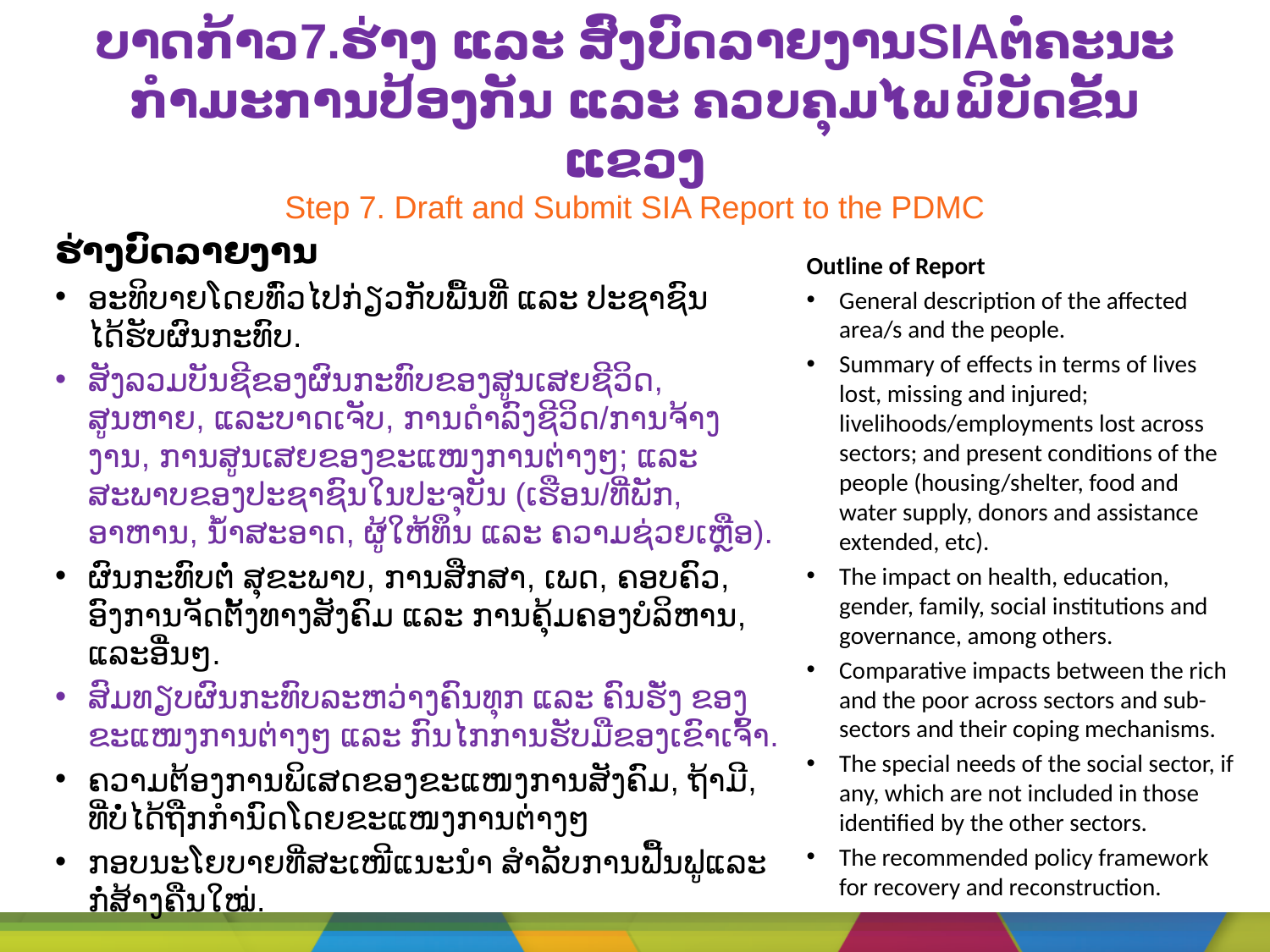

# ບາດກ້າວ7.ຮ່າງ ແລະ ສົ່ງບົດລາຍງານSIAຕໍ່ຄະນະກຳມະການປ້ອງກັນ ແລະ ຄວບຄຸມໄພພິບັດຂັ້ນແຂວງ Step 7. Draft and Submit SIA Report to the PDMC
ຮ່າງບົດລາຍງານ
ອະທິບາຍໂດຍທົ່ວໄປກ່ຽວກັບພື້ນທີ່ ແລະ ປະຊາຊົນໄດ້ຮັບຜົນກະທົບ.
ສັງລວມບັນຊີຂອງຜົນກະທົບຂອງສູນເສຍຊີວິດ, ສູນຫາຍ, ແລະບາດເຈັບ, ການດຳລົງຊີວິດ/ການຈ້າງງານ, ການສູນເສຍຂອງຂະແໜງການຕ່າງໆ; ແລະ ສະພາບຂອງປະຊາຊົນໃນປະຈຸບັນ (ເຮືອນ/ທີ່ພັກ, ອາຫານ, ນ້ຳສະອາດ, ຜູ້ໃຫ້ທຶນ ແລະ ຄວາມຊ່ວຍເຫຼືອ).
ຜົນກະທົບຕໍ່ ສຸຂະພາບ, ການສືກສາ, ເພດ, ຄອບຄົວ, ອົງການຈັດຕັ້ງທາງສັງຄົມ ແລະ ການຄຸ້ມຄອງບໍລິຫານ, ແລະອື່ນໆ.
ສົມທຽບຜົນກະທົບລະຫວ່າງຄົນທຸກ ແລະ ຄົນຮັ່ງ ຂອງຂະແໜງການຕ່າງໆ ແລະ ກົນໄກການຮັບມືຂອງເຂົາເຈົ້າ.
ຄວາມຕ້ອງການພິເສດຂອງຂະແໜງການສັງຄົມ, ຖ້າມີ, ທີ່ບໍ່ໄດ້ຖືກກໍານົດໂດຍຂະແໜງການຕ່າງໆ
ກອບນະໂຍບາຍທີ່ສະເໜີແນະນຳ ສຳລັບການຟື້ນຟູແລະກໍ່ສ້າງຄືນໃໝ່.

Outline of Report
General description of the affected area/s and the people.
Summary of effects in terms of lives lost, missing and injured; livelihoods/employments lost across sectors; and present conditions of the people (housing/shelter, food and water supply, donors and assistance extended, etc).
The impact on health, education, gender, family, social institutions and governance, among others.
Comparative impacts between the rich and the poor across sectors and sub-sectors and their coping mechanisms.
The special needs of the social sector, if any, which are not included in those identified by the other sectors.
The recommended policy framework for recovery and reconstruction.